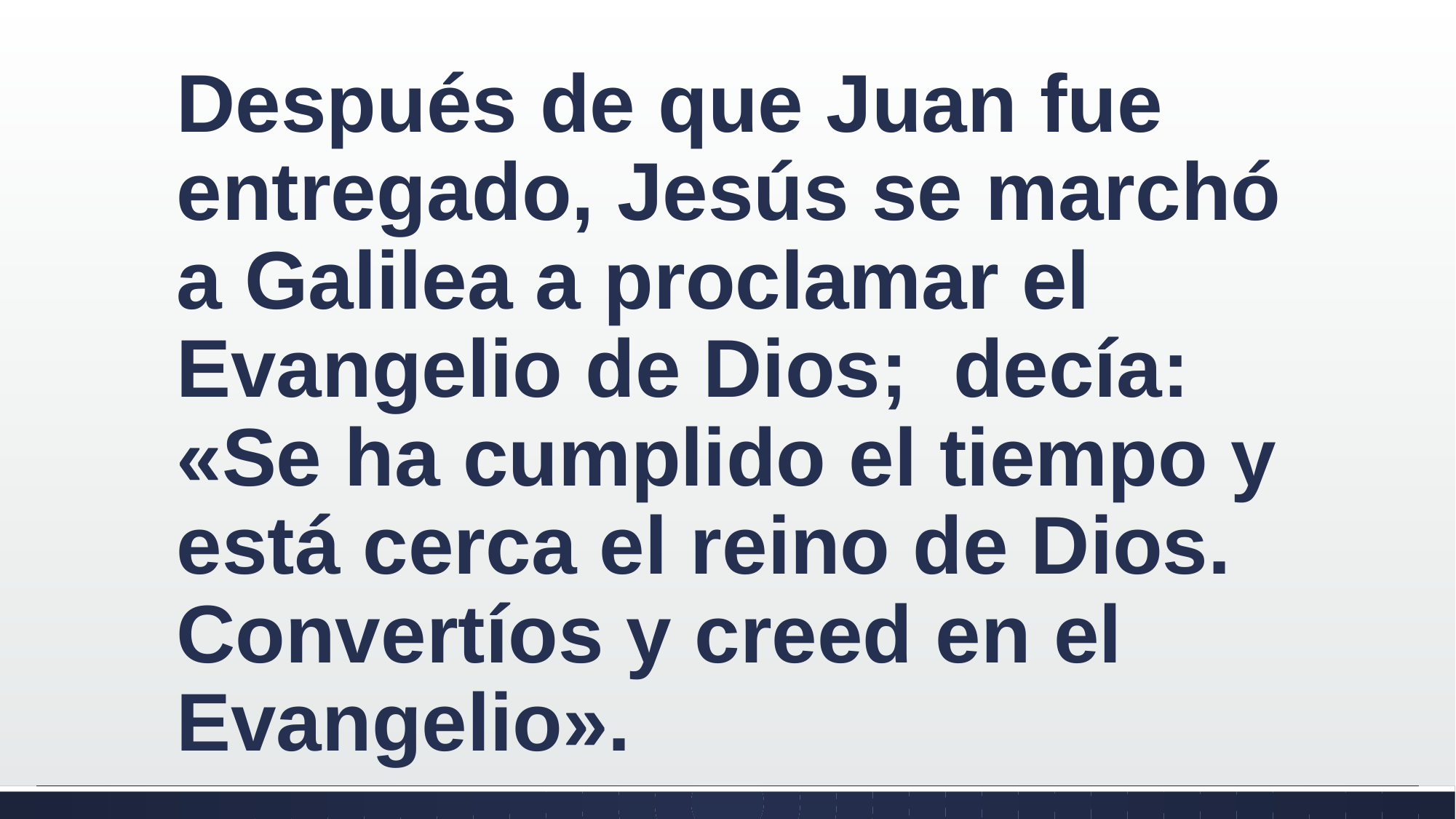

#
Después de que Juan fue entregado, Jesús se marchó a Galilea a proclamar el Evangelio de Dios;  decía: «Se ha cumplido el tiempo y está cerca el reino de Dios. Convertíos y creed en el Evangelio».